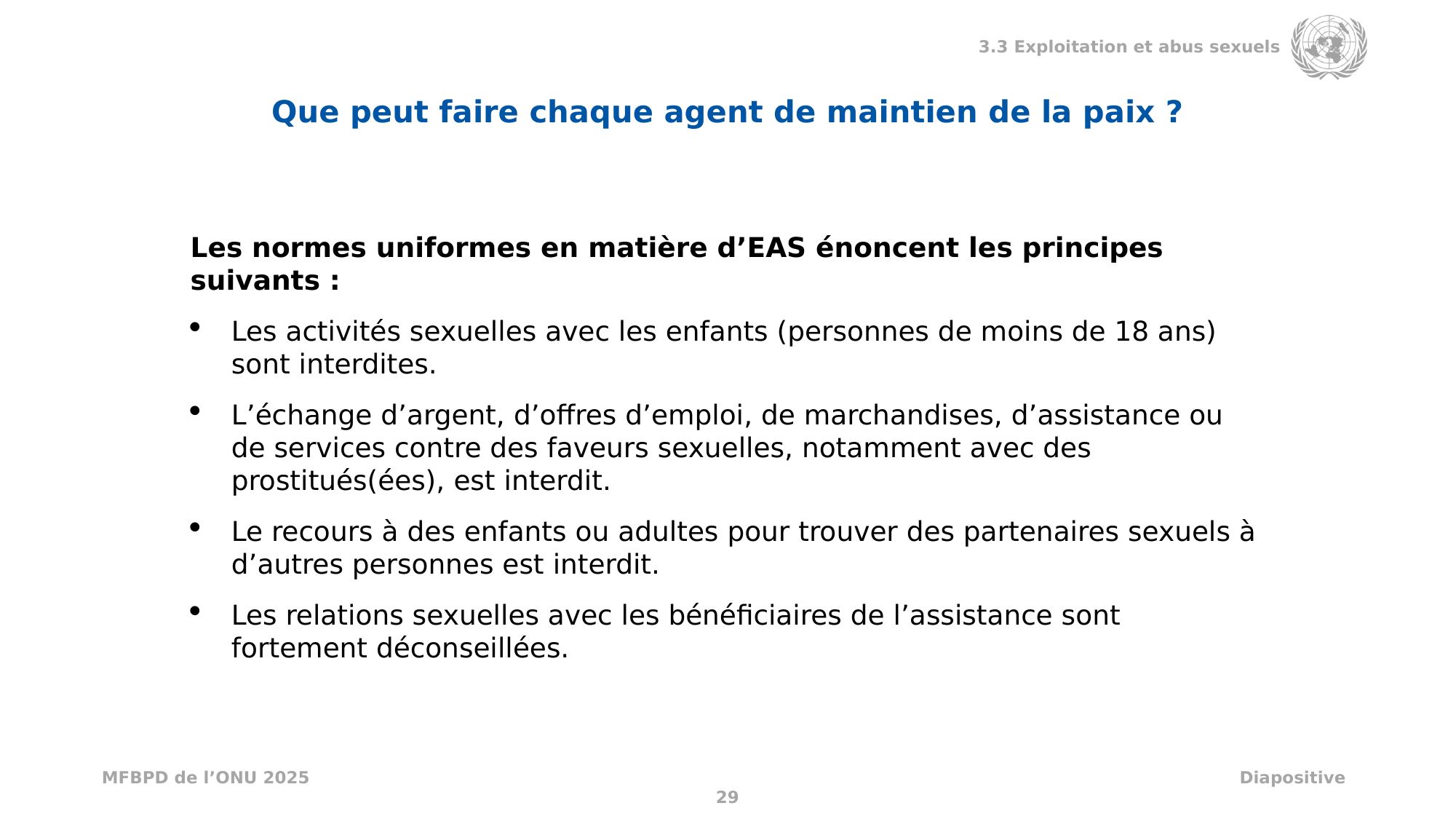

Que peut faire chaque agent de maintien de la paix ?
Les normes uniformes en matière d’EAS énoncent les principes suivants :
Les activités sexuelles avec les enfants (personnes de moins de 18 ans) sont interdites.
L’échange d’argent, d’offres d’emploi, de marchandises, d’assistance ou de services contre des faveurs sexuelles, notamment avec des prostitués(ées), est interdit.
Le recours à des enfants ou adultes pour trouver des partenaires sexuels à d’autres personnes est interdit.
Les relations sexuelles avec les bénéficiaires de l’assistance sont fortement déconseillées.